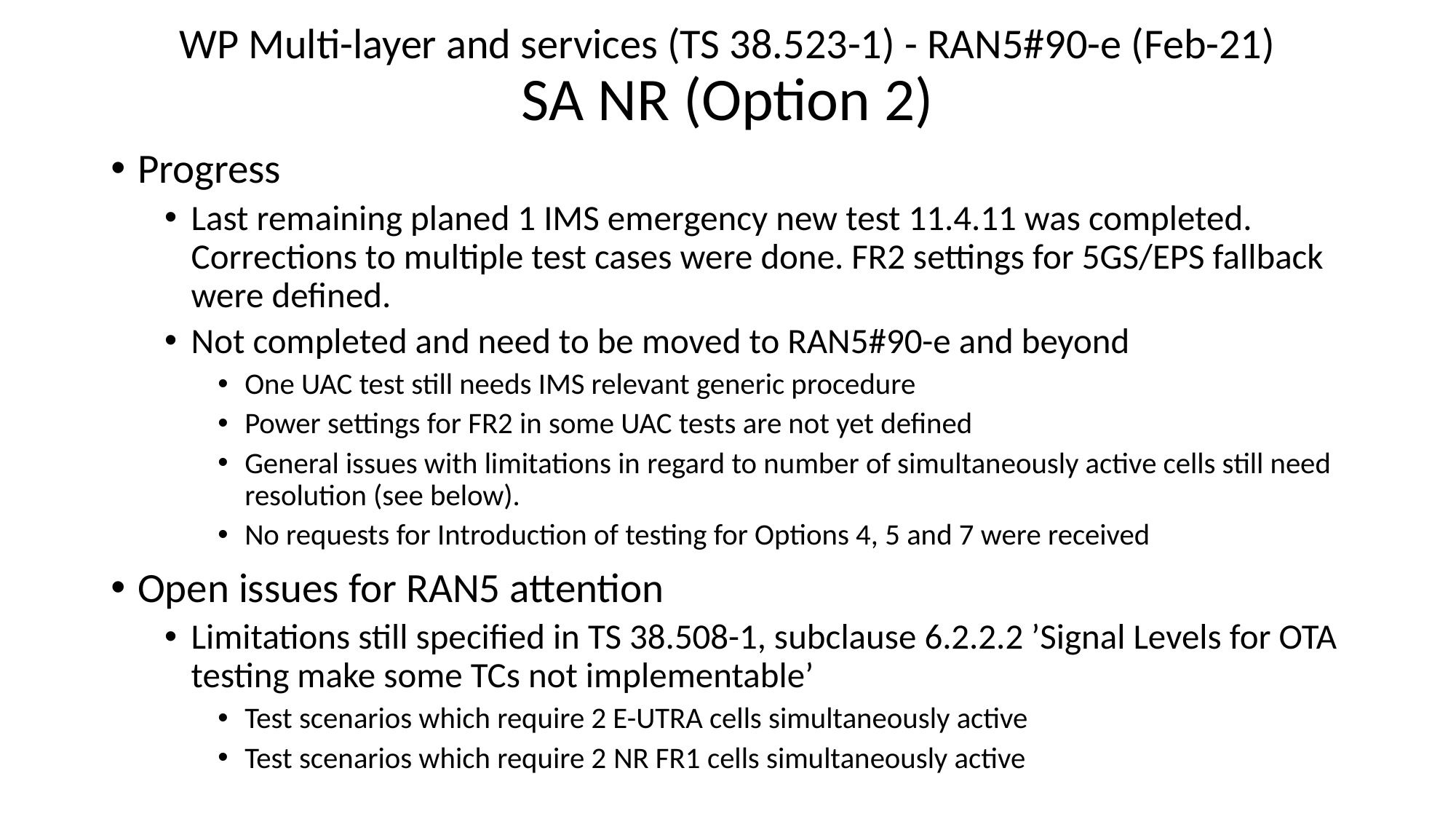

# WP Multi-layer and services (TS 38.523-1) - RAN5#90-e (Feb-21) SA NR (Option 2)
Progress
Last remaining planed 1 IMS emergency new test 11.4.11 was completed. Corrections to multiple test cases were done. FR2 settings for 5GS/EPS fallback were defined.
Not completed and need to be moved to RAN5#90-e and beyond
One UAC test still needs IMS relevant generic procedure
Power settings for FR2 in some UAC tests are not yet defined
General issues with limitations in regard to number of simultaneously active cells still need resolution (see below).
No requests for Introduction of testing for Options 4, 5 and 7 were received
Open issues for RAN5 attention
Limitations still specified in TS 38.508-1, subclause 6.2.2.2 ’Signal Levels for OTA testing make some TCs not implementable’
Test scenarios which require 2 E-UTRA cells simultaneously active
Test scenarios which require 2 NR FR1 cells simultaneously active